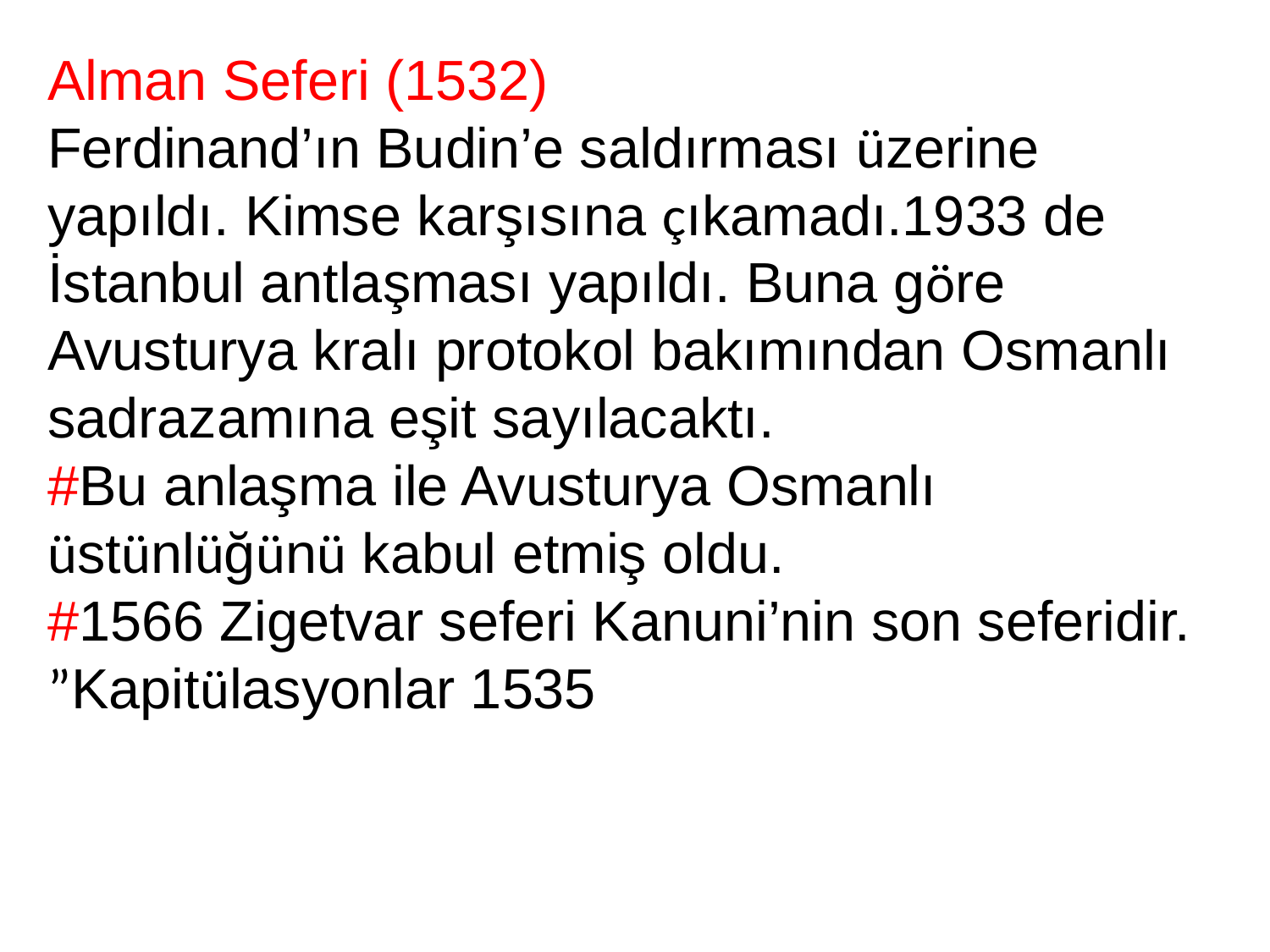

Alman Seferi (1532)
Ferdinand’ın Budin’e saldırması üzerine yapıldı. Kimse karşısına çıkamadı.1933 de İstanbul antlaşması yapıldı. Buna göre Avusturya kralı protokol bakımından Osmanlı sadrazamına eşit sayılacaktı.
#Bu anlaşma ile Avusturya Osmanlı üstünlüğünü kabul etmiş oldu.
#1566 Zigetvar seferi Kanuni’nin son seferidir.
”Kapitülasyonlar 1535